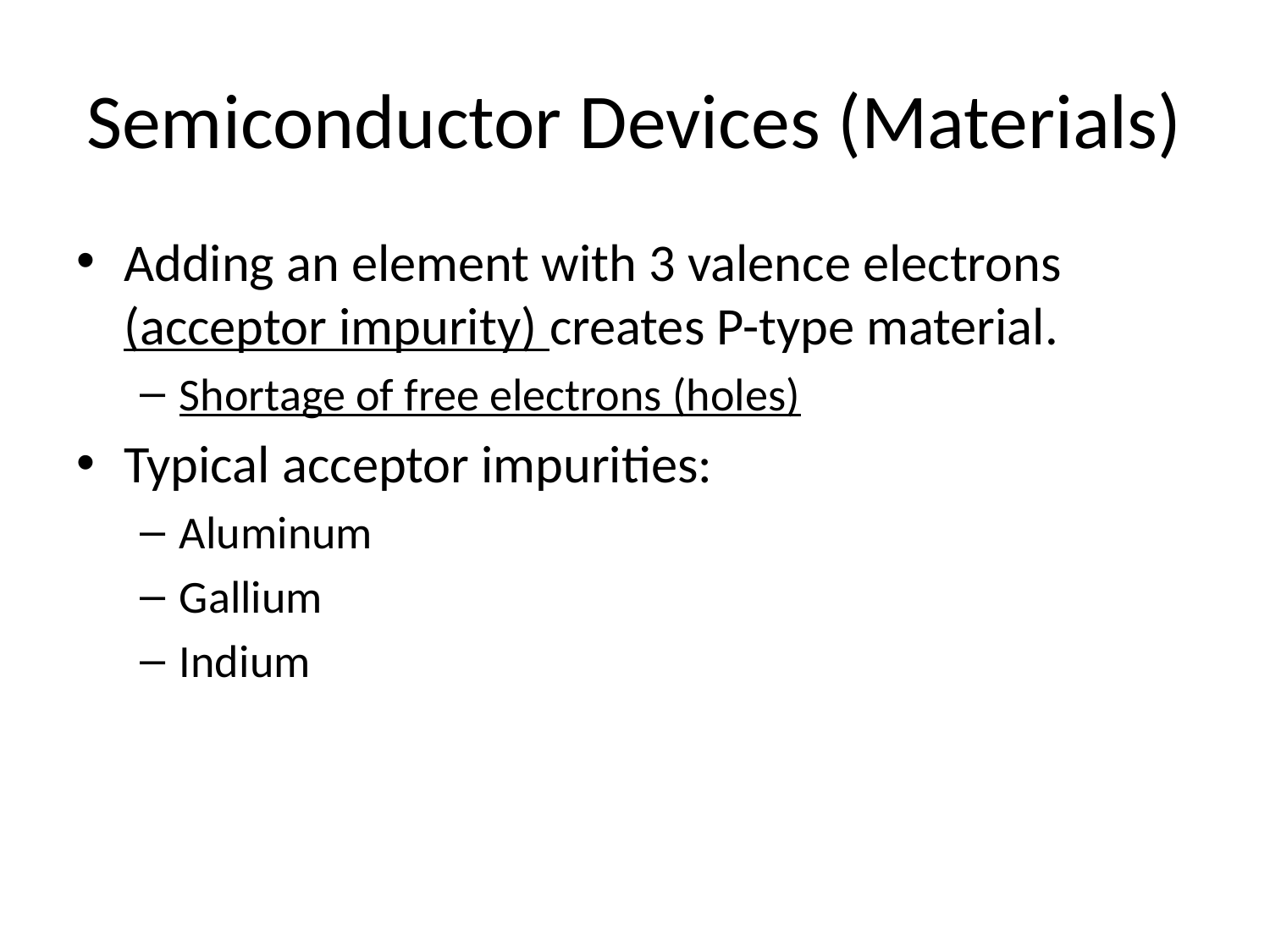

# Semiconductor Devices (Materials)
Adding an element with 3 valence electrons (acceptor impurity) creates P-type material.
Shortage of free electrons (holes)
Typical acceptor impurities:
Aluminum
Gallium
Indium